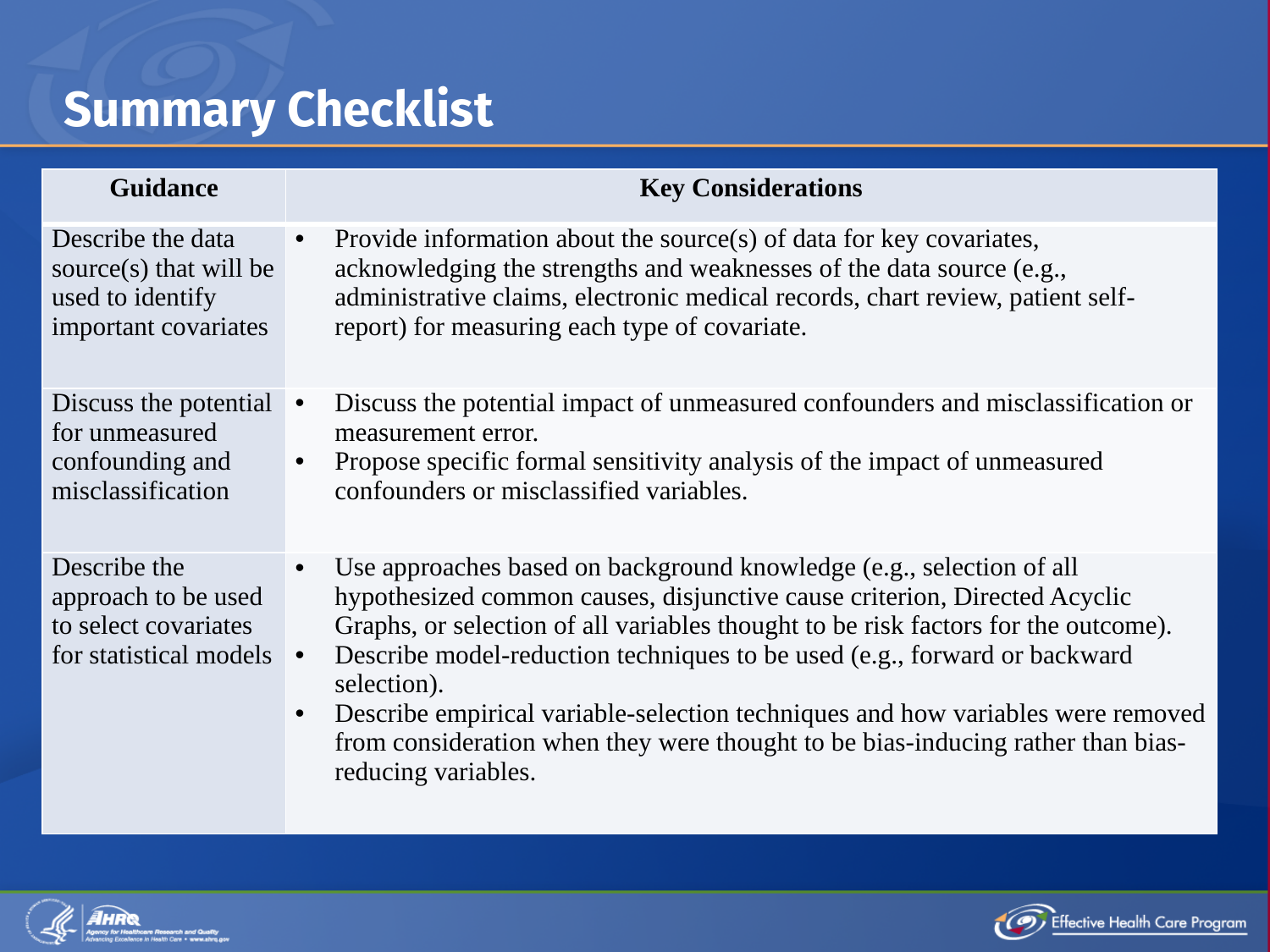

# Summary Checklist
| Guidance | Key Considerations |
| --- | --- |
| Describe the data source(s) that will be used to identify important covariates | Provide information about the source(s) of data for key covariates, acknowledging the strengths and weaknesses of the data source (e.g., administrative claims, electronic medical records, chart review, patient self-report) for measuring each type of covariate. |
| Discuss the potential for unmeasured confounding and misclassification | Discuss the potential impact of unmeasured confounders and misclassification or measurement error. Propose specific formal sensitivity analysis of the impact of unmeasured confounders or misclassified variables. |
| Describe the approach to be used to select covariates for statistical models | Use approaches based on background knowledge (e.g., selection of all hypothesized common causes, disjunctive cause criterion, Directed Acyclic Graphs, or selection of all variables thought to be risk factors for the outcome). Describe model-reduction techniques to be used (e.g., forward or backward selection). Describe empirical variable-selection techniques and how variables were removed from consideration when they were thought to be bias-inducing rather than bias-reducing variables. |